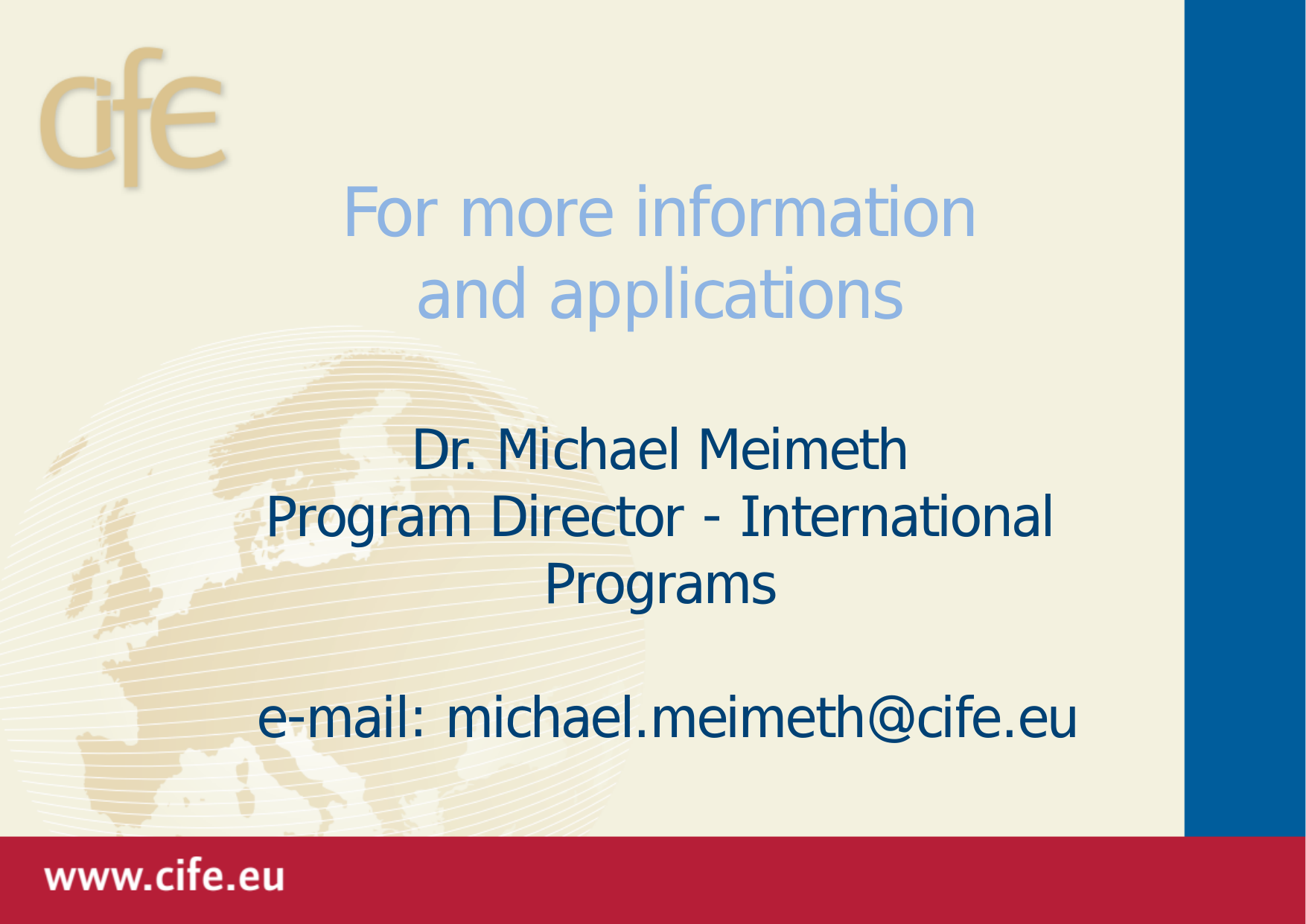

For more information
and applications

Dr. Michael Meimeth
Program Director - International Programs

 e-mail: michael.meimeth@cife.eu